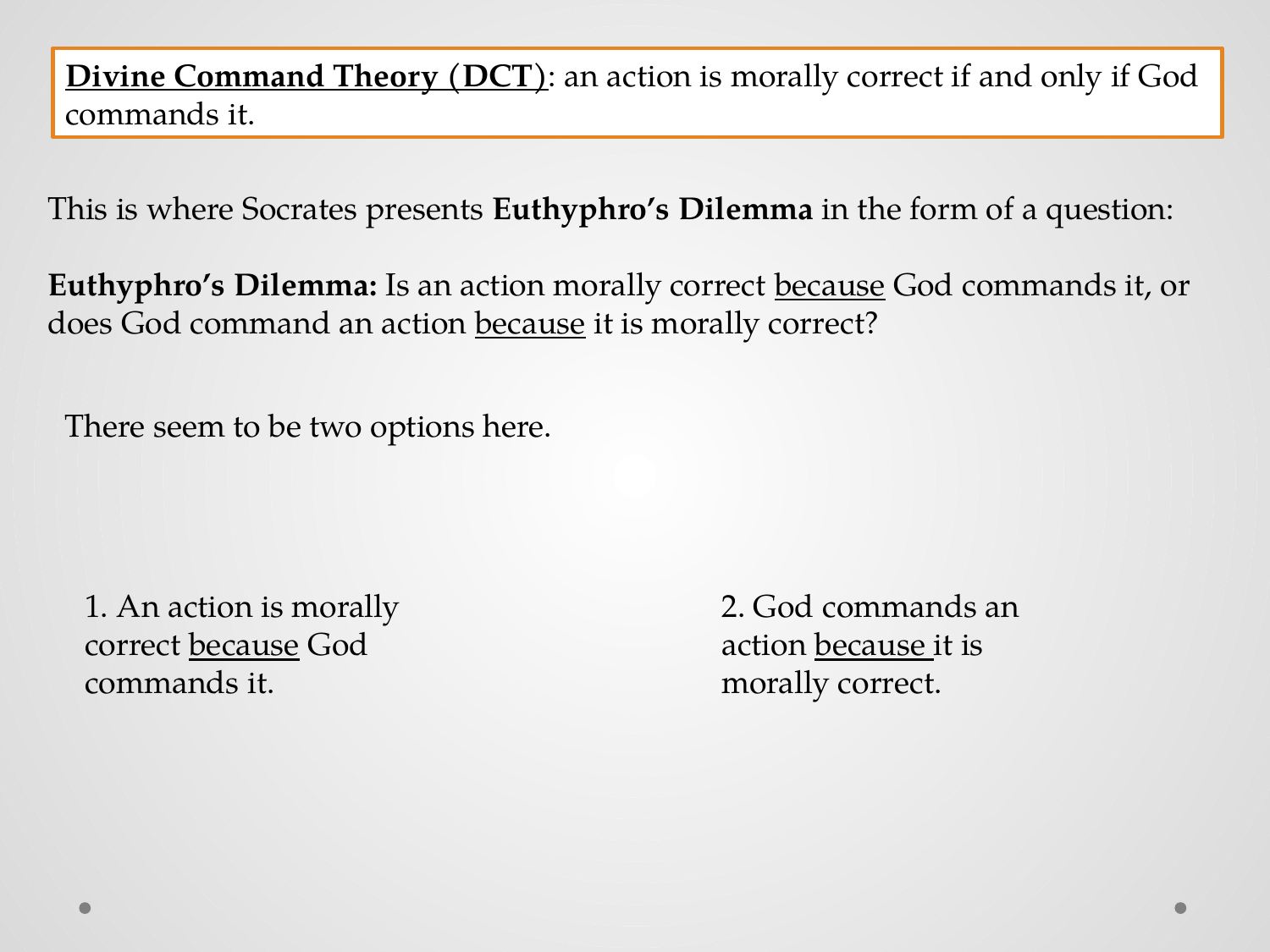

Divine Command Theory (DCT): an action is morally correct if and only if God commands it.
This is where Socrates presents Euthyphro’s Dilemma in the form of a question:

Euthyphro’s Dilemma: Is an action morally correct because God commands it, or does God command an action because it is morally correct?

There seem to be two options here.
1. An action is morally correct because God commands it.
2. God commands an action because it is morally correct.